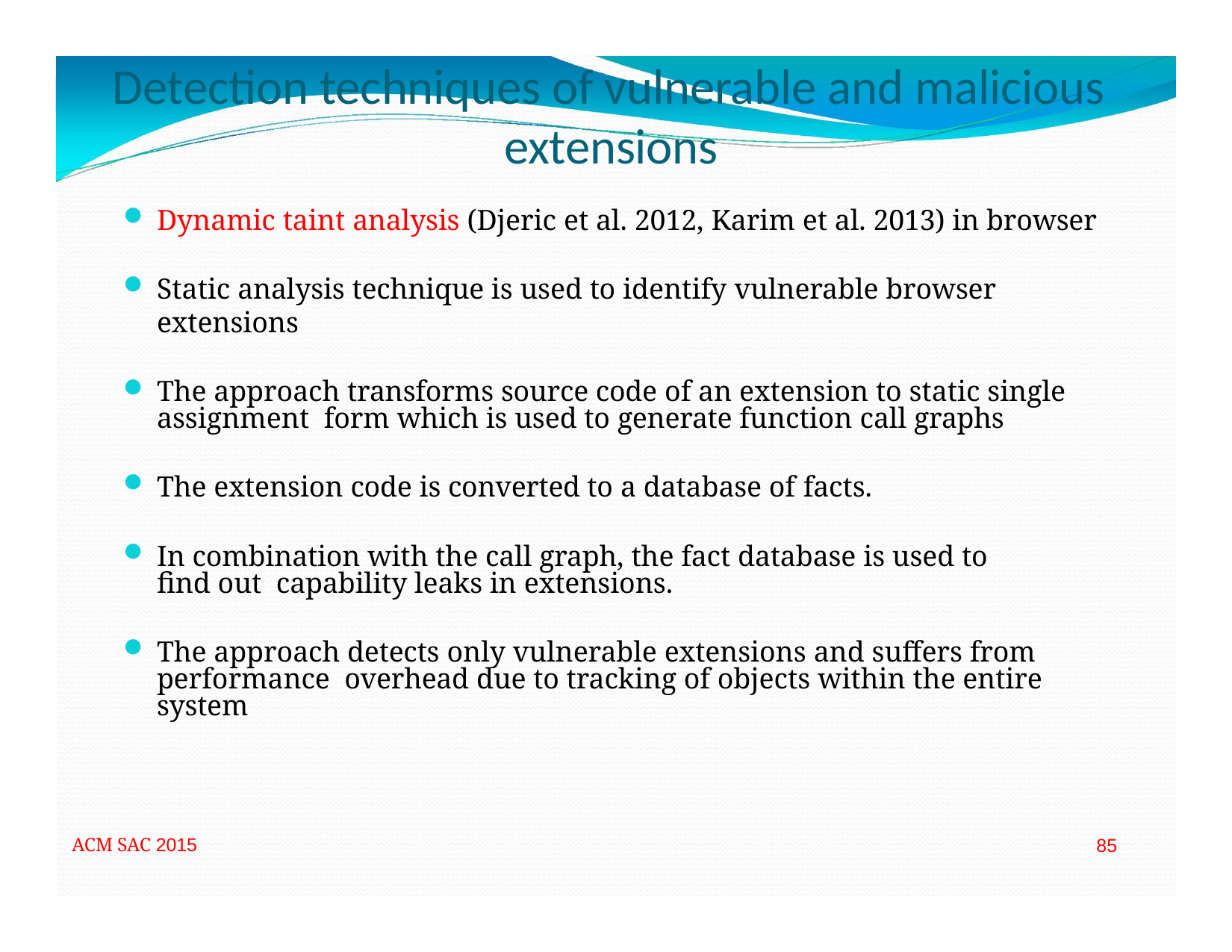

# Detection techniques of vulnerable and malicious  extensions

Dynamic taint analysis (Djeric et al. 2012, Karim et al. 2013) in browser

Static analysis technique is used to identify vulnerable browser extensions

The approach transforms source code of an extension to static single assignment  form which is used to generate function call graphs

The extension code is converted to a database of facts.

In combination with the call graph, the fact database is used to find out  capability leaks in extensions.

The approach detects only vulnerable extensions and suffers from performance  overhead due to tracking of objects within the entire system
ACM SAC 2015
85